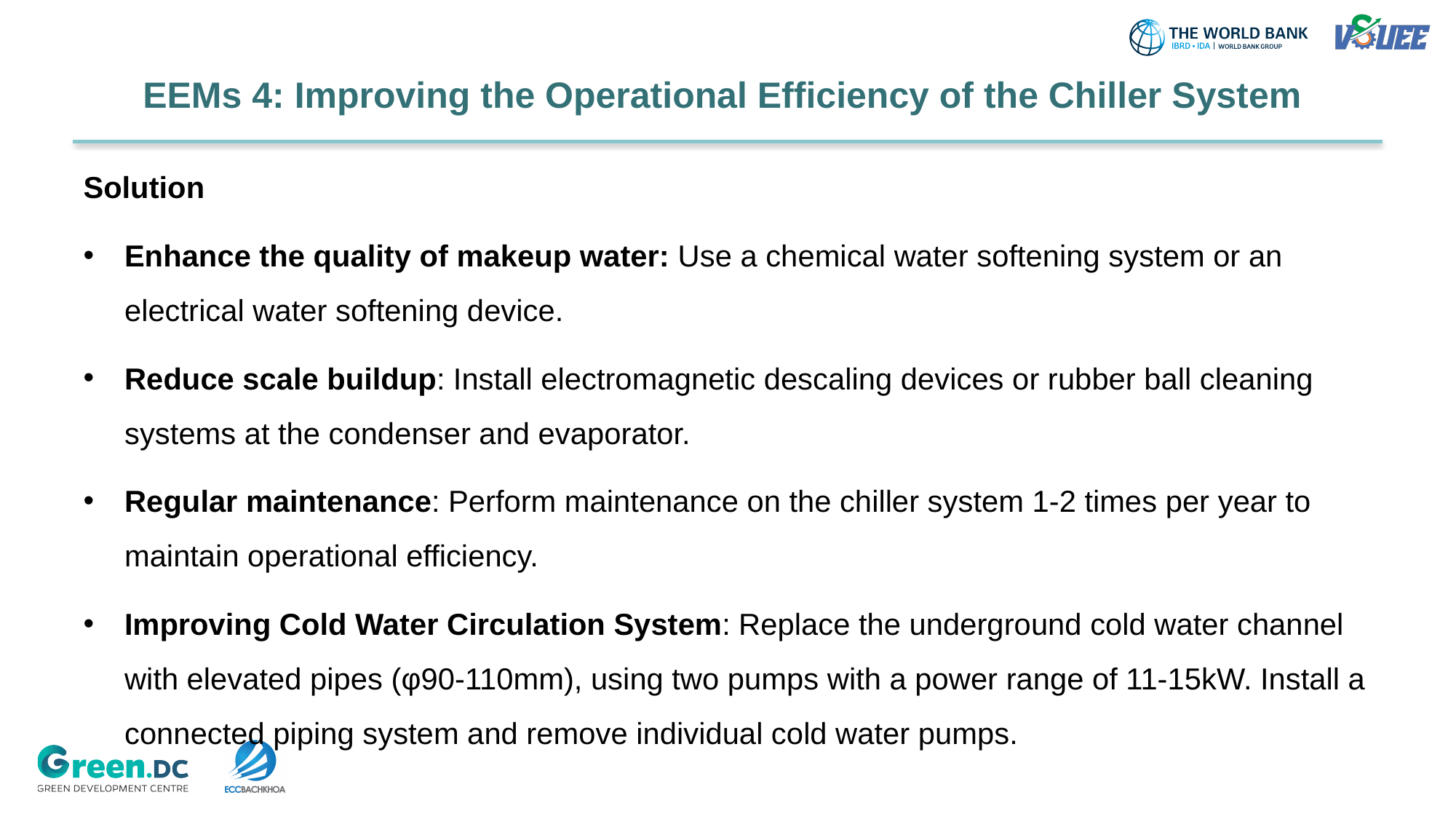

# EEMs 4: Improving the Operational Efficiency of the Chiller System
Solution
Enhance the quality of makeup water: Use a chemical water softening system or an electrical water softening device.
Reduce scale buildup: Install electromagnetic descaling devices or rubber ball cleaning systems at the condenser and evaporator.
Regular maintenance: Perform maintenance on the chiller system 1-2 times per year to maintain operational efficiency.
Improving Cold Water Circulation System: Replace the underground cold water channel with elevated pipes (φ90-110mm), using two pumps with a power range of 11-15kW. Install a connected piping system and remove individual cold water pumps.